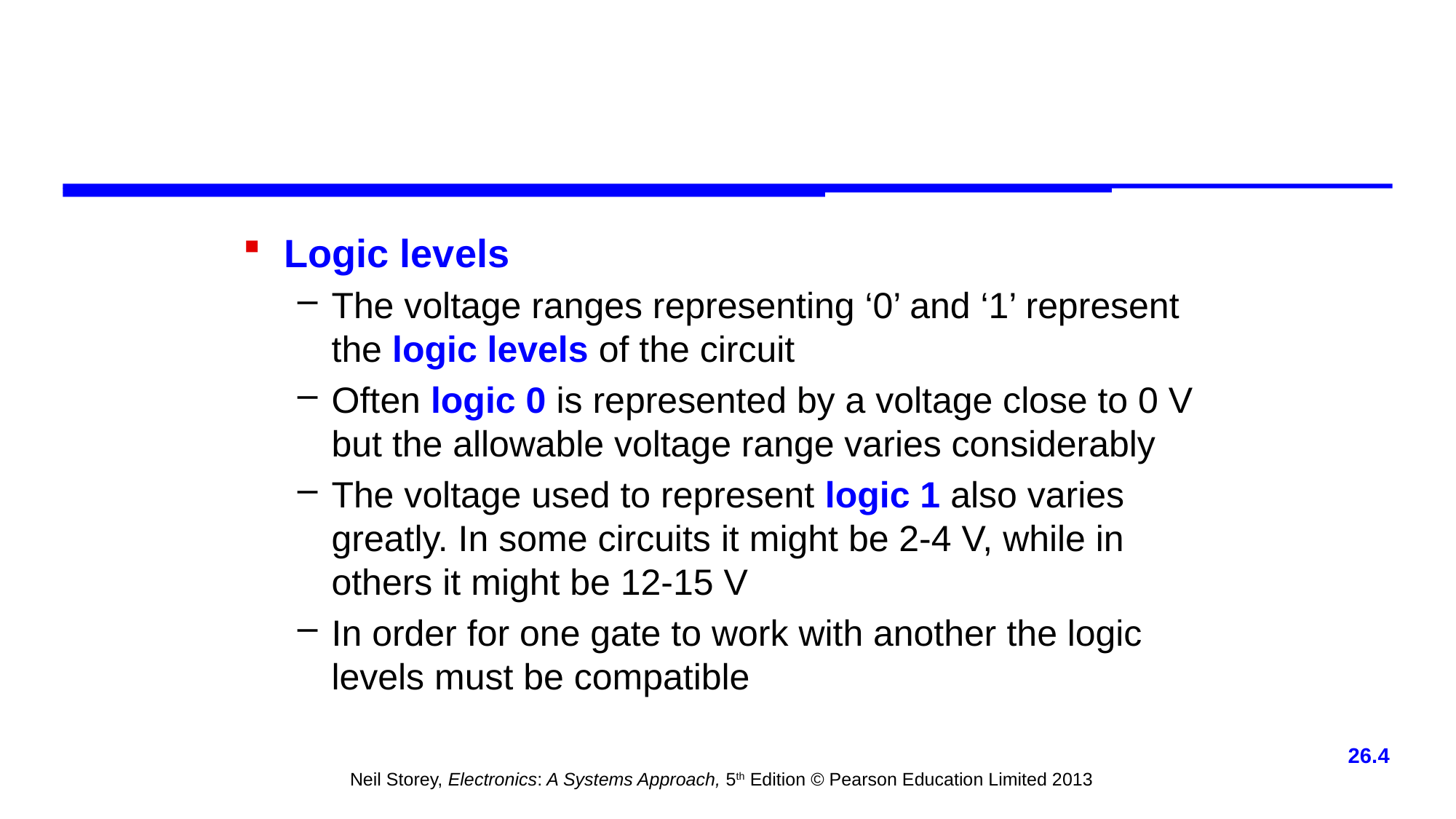

Logic levels
The voltage ranges representing ‘0’ and ‘1’ represent the logic levels of the circuit
Often logic 0 is represented by a voltage close to 0 V but the allowable voltage range varies considerably
The voltage used to represent logic 1 also varies greatly. In some circuits it might be 2-4 V, while in others it might be 12-15 V
In order for one gate to work with another the logic levels must be compatible